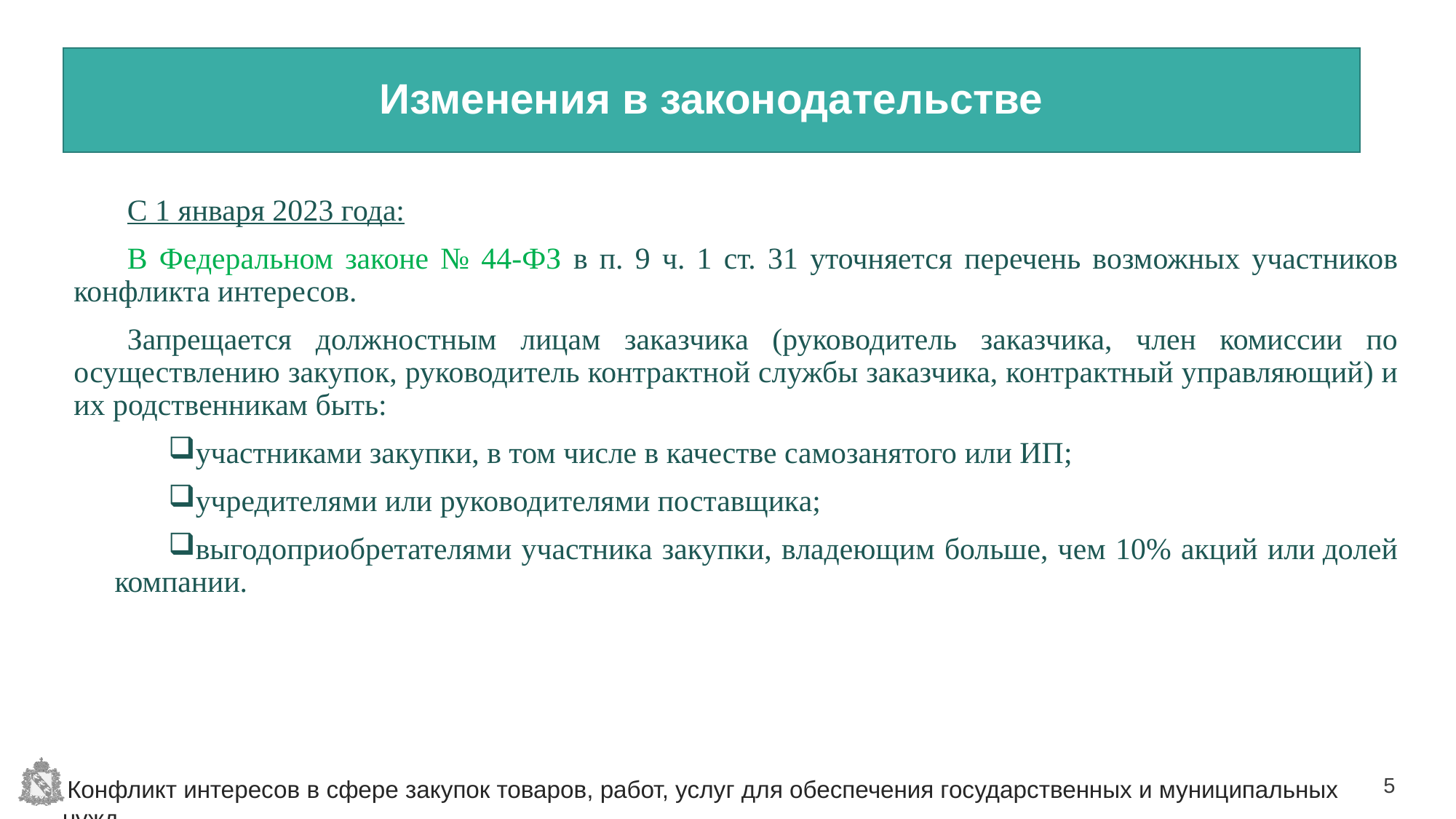

# Изменения в законодательстве

С 1 января 2023 года:
В Федеральном законе № 44-ФЗ в п. 9 ч. 1 ст. 31 уточняется перечень возможных участников конфликта интересов.
Запрещается должностным лицам заказчика (руководитель заказчика, член комиссии по осуществлению закупок, руководитель контрактной службы заказчика, контрактный управляющий) и их родственникам быть:
участниками закупки, в том числе в качестве самозанятого или ИП;
учредителями или руководителями поставщика;
выгодоприобретателями участника закупки, владеющим больше, чем 10% акций или долей компании.